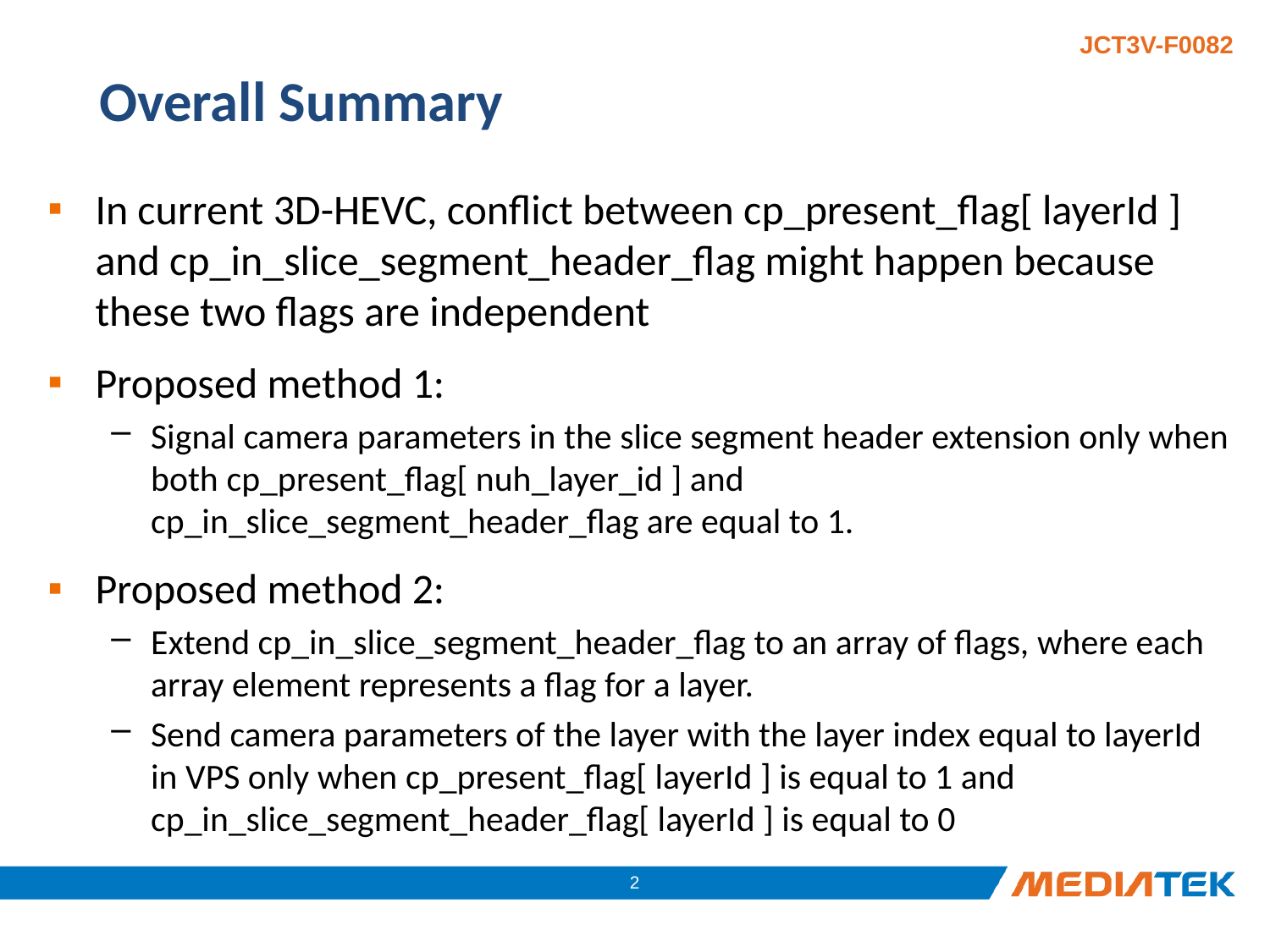

# Overall Summary
In current 3D-HEVC, conflict between cp_present_flag[ layerId ] and cp_in_slice_segment_header_flag might happen because these two flags are independent
Proposed method 1:
Signal camera parameters in the slice segment header extension only when both cp_present_flag[ nuh_layer_id ] and cp_in_slice_segment_header_flag are equal to 1.
Proposed method 2:
Extend cp_in_slice_segment_header_flag to an array of flags, where each array element represents a flag for a layer.
Send camera parameters of the layer with the layer index equal to layerId in VPS only when cp_present_flag[ layerId ] is equal to 1 and cp_in_slice_segment_header_flag[ layerId ] is equal to 0

2